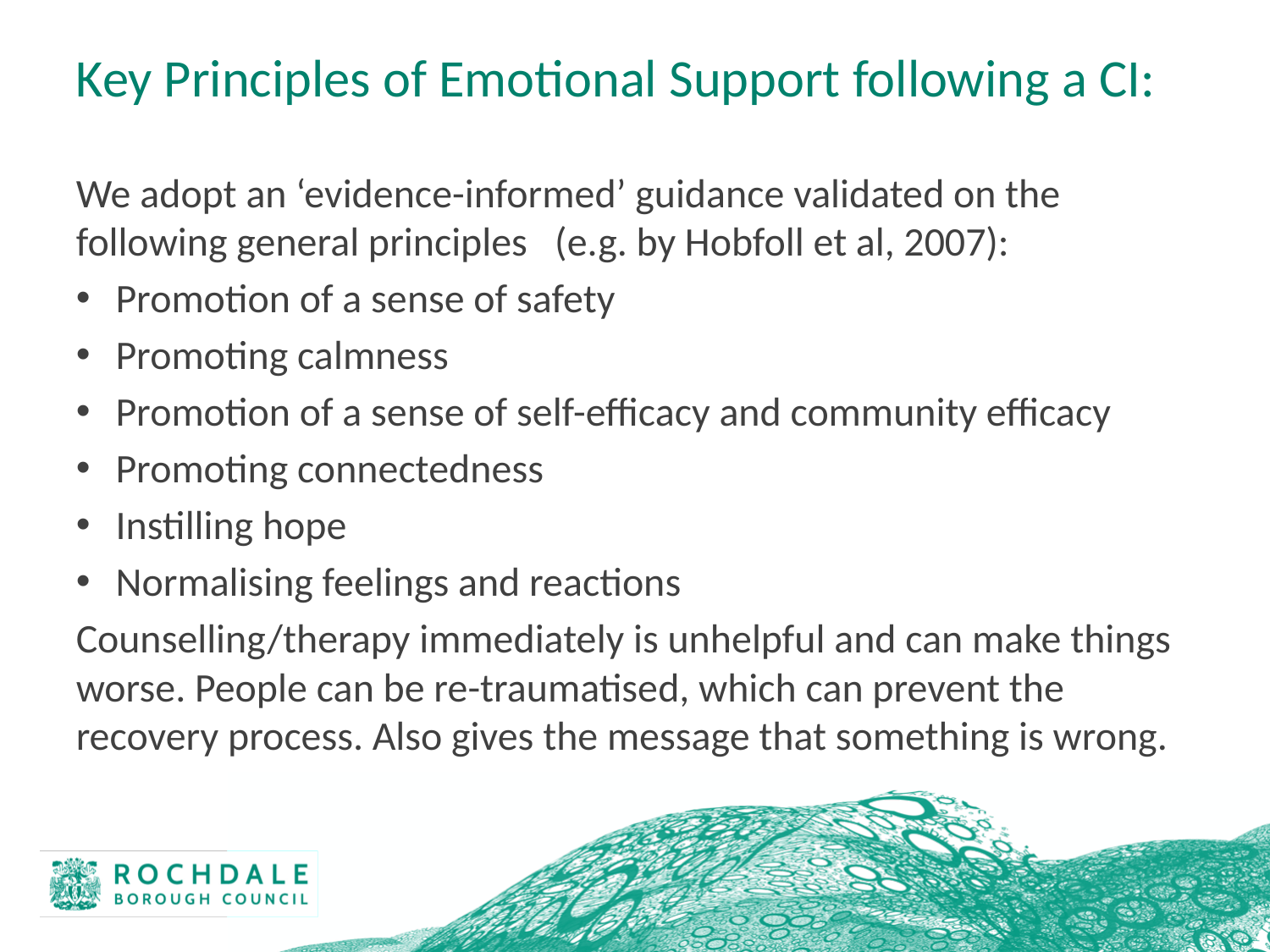

# Key Principles of Emotional Support following a CI:
We adopt an ‘evidence-informed’ guidance validated on the following general principles   (e.g. by Hobfoll et al, 2007):
Promotion of a sense of safety
Promoting calmness
Promotion of a sense of self-efficacy and community efficacy
Promoting connectedness
Instilling hope
Normalising feelings and reactions
Counselling/therapy immediately is unhelpful and can make things worse. People can be re-traumatised, which can prevent the recovery process. Also gives the message that something is wrong.